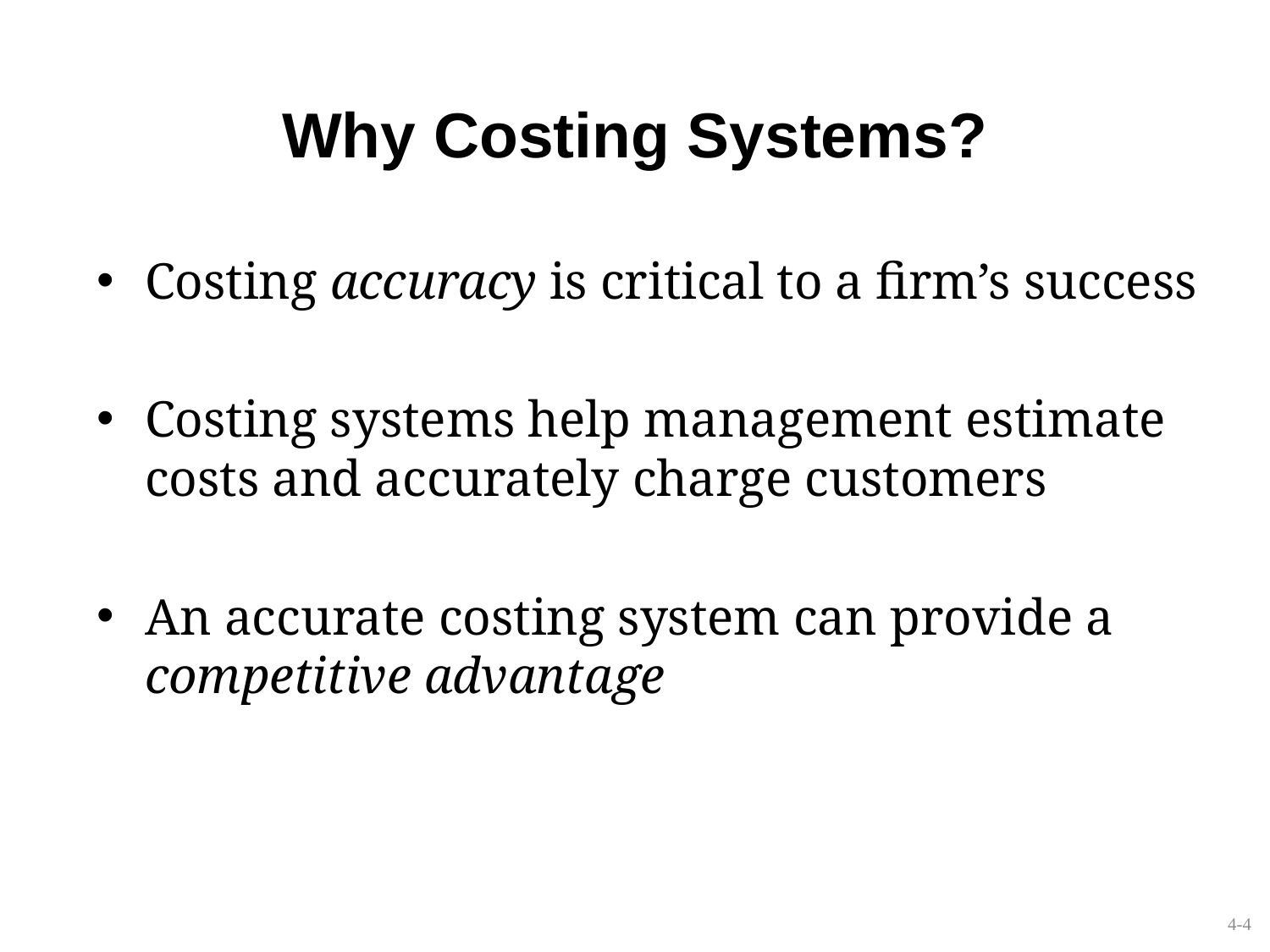

# Why Costing Systems?
Costing accuracy is critical to a firm’s success

Costing systems help management estimate costs and accurately charge customers

An accurate costing system can provide a competitive advantage
4-4